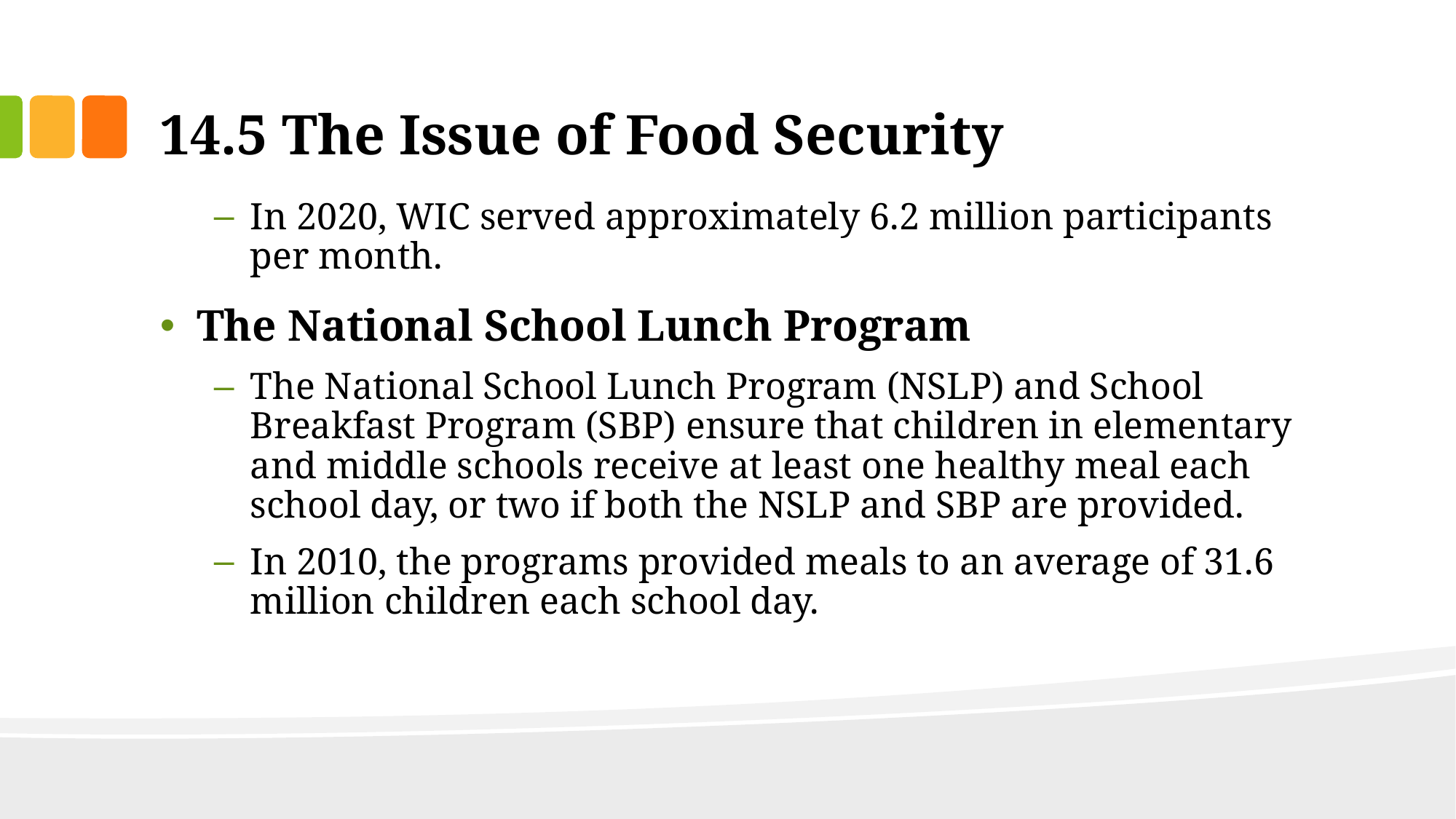

# 14.5 The Issue of Food Security
In 2020, WIC served approximately 6.2 million participants per month.
The National School Lunch Program
The National School Lunch Program (NSLP) and School Breakfast Program (SBP) ensure that children in elementary and middle schools receive at least one healthy meal each school day, or two if both the NSLP and SBP are provided.
In 2010, the programs provided meals to an average of 31.6 million children each school day.